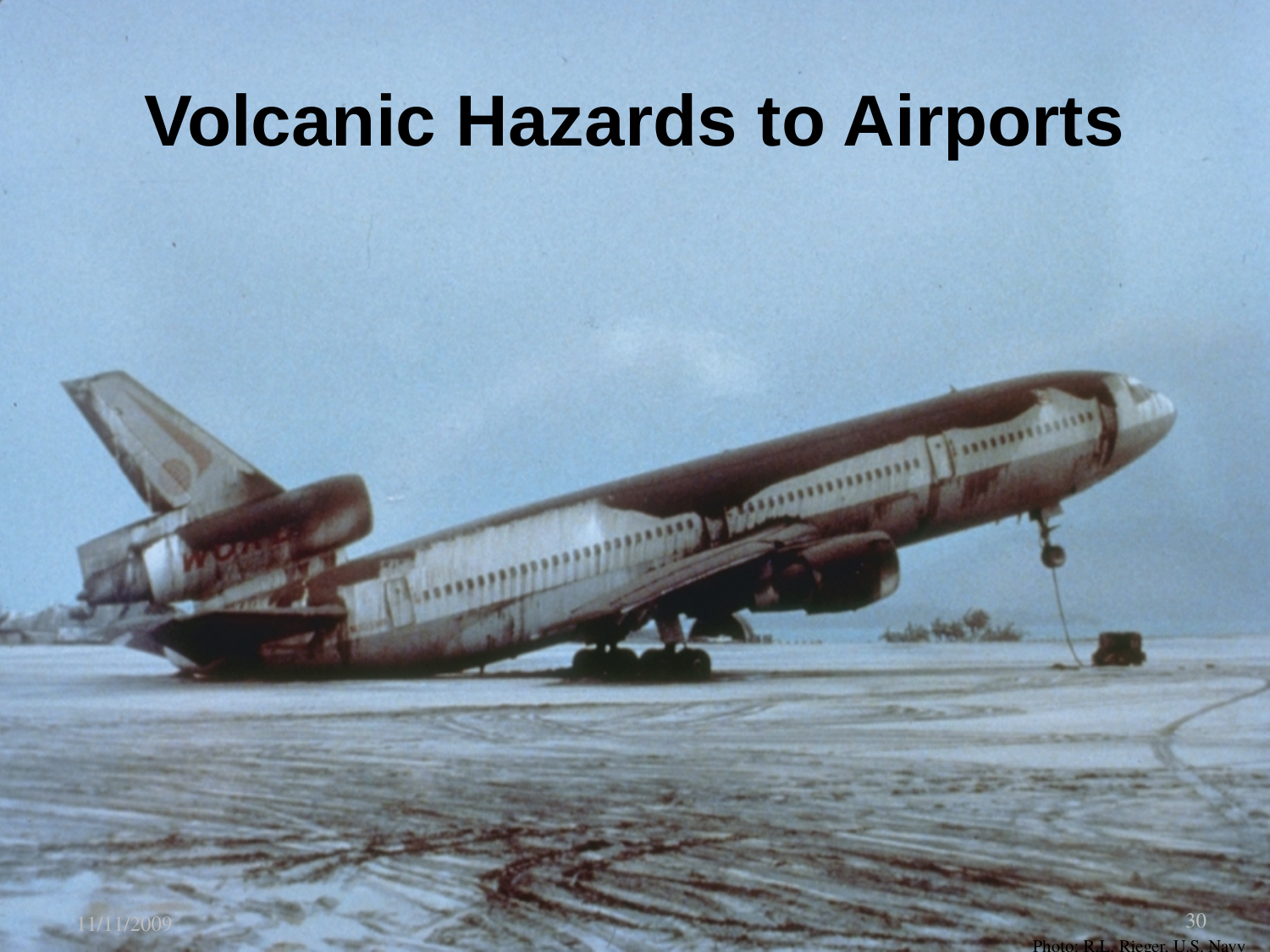

# Volcanic Hazards to Airports
11/11/2009
30
Photo: R.L. Rieger, U.S. Navy